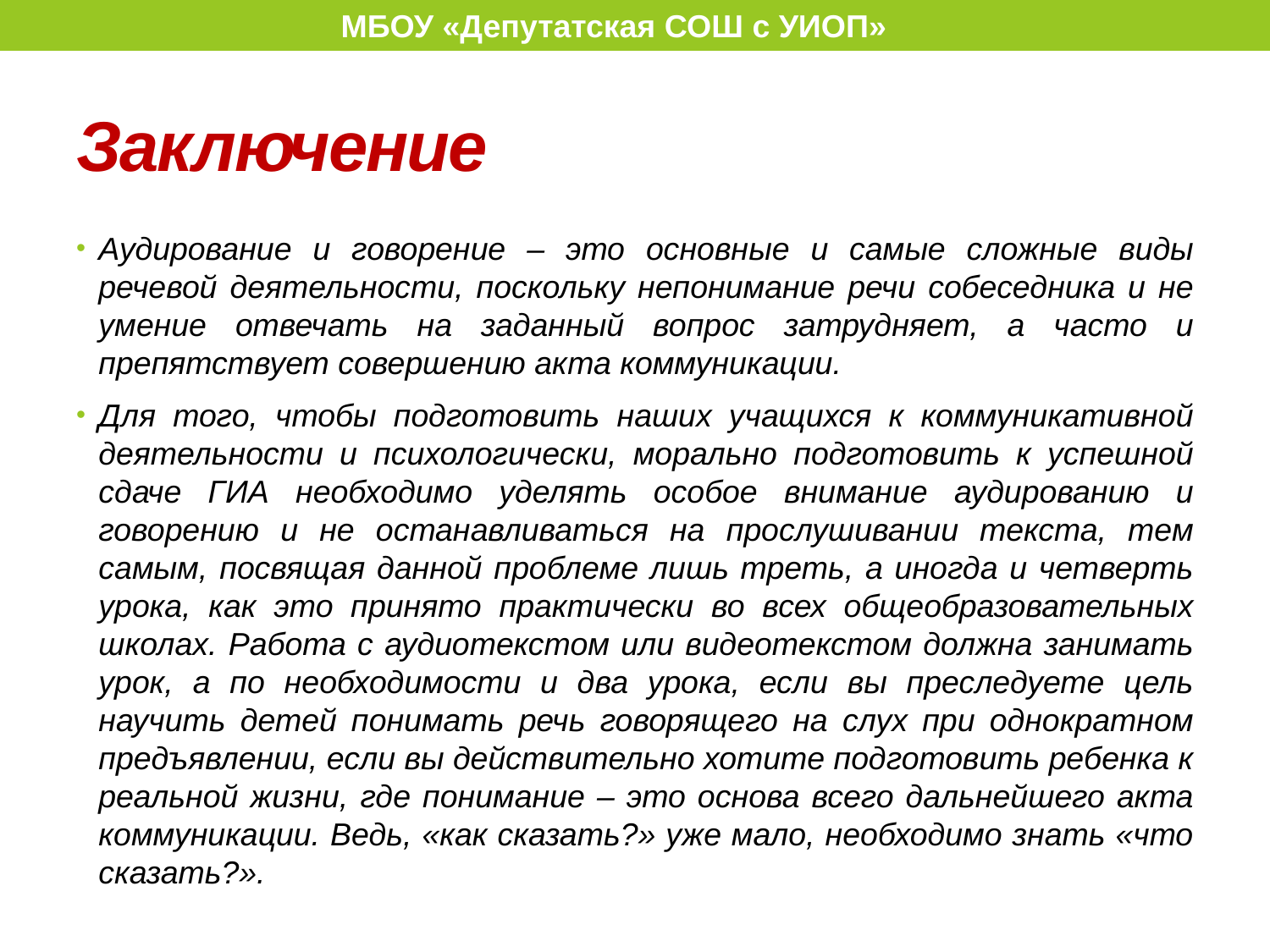

МБОУ «Депутатская СОШ с УИОП»
# Заключение
Аудирование и говорение – это основные и самые сложные виды речевой деятельности, поскольку непонимание речи собеседника и не умение отвечать на заданный вопрос затрудняет, а часто и препятствует совершению акта коммуникации.
Для того, чтобы подготовить наших учащихся к коммуникативной деятельности и психологически, морально подготовить к успешной сдаче ГИА необходимо уделять особое внимание аудированию и говорению и не останавливаться на прослушивании текста, тем самым, посвящая данной проблеме лишь треть, а иногда и четверть урока, как это принято практически во всех общеобразовательных школах. Работа с аудиотекстом или видеотекстом должна занимать урок, а по необходимости и два урока, если вы преследуете цель научить детей понимать речь говорящего на слух при однократном предъявлении, если вы действительно хотите подготовить ребенка к реальной жизни, где понимание – это основа всего дальнейшего акта коммуникации. Ведь, «как сказать?» уже мало, необходимо знать «что сказать?».